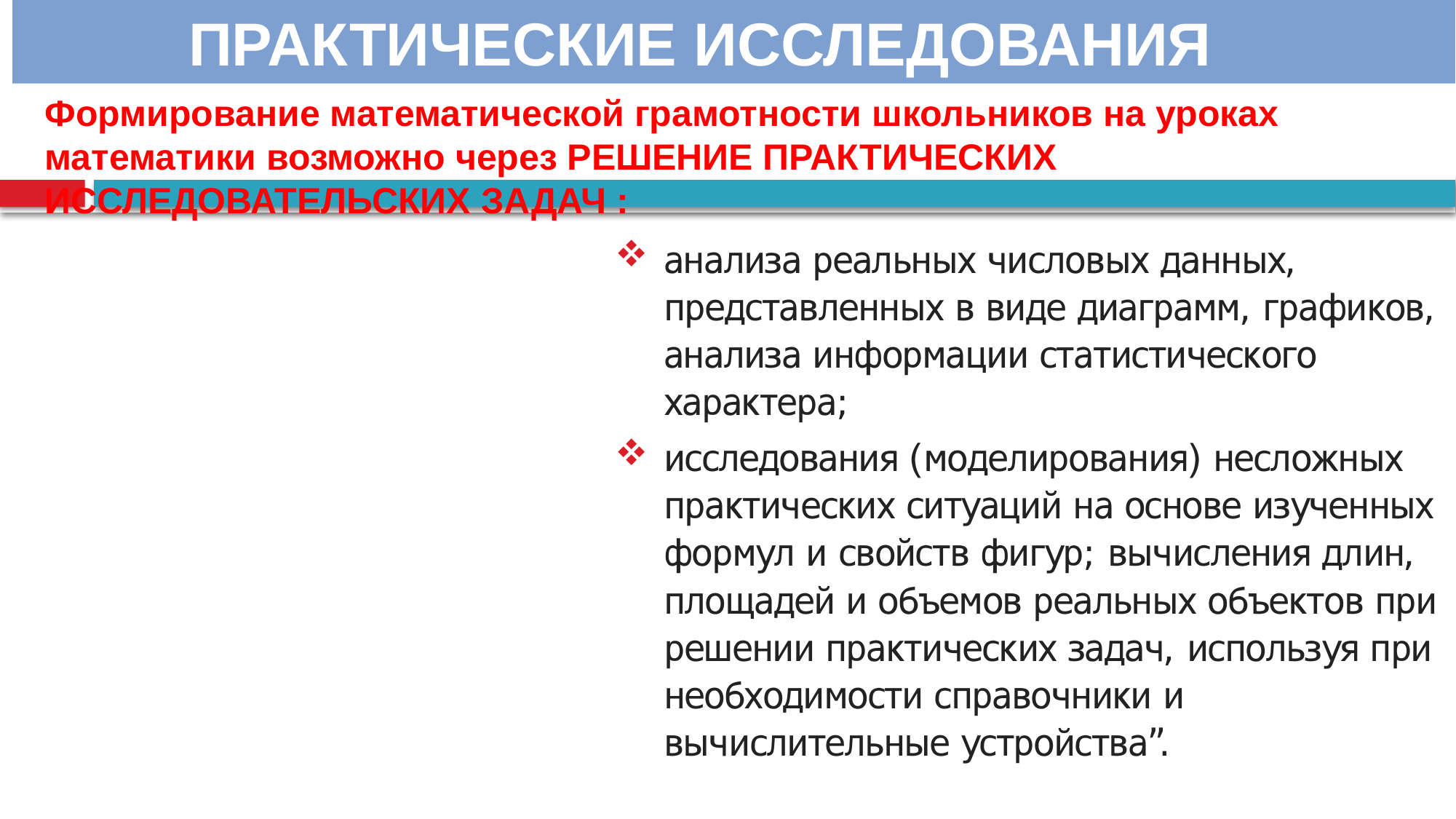

ПРАКТИЧЕСКИЕ ИССЛЕДОВАНИЯ
Формирование математической грамотности школьников на уроках математики возможно через РЕШЕНИЕ ПРАКТИЧЕСКИХ ИССЛЕДОВАТЕЛЬСКИХ ЗАДАЧ :
анализа реальных числовых данных, представленных в виде диаграмм, графиков, анализа информации статистического характера;
исследования (моделирования) несложных практических ситуаций на основе изученных формул и свойств фигур; вычисления длин, площадей и объемов реальных объектов при решении практических задач, используя при необходимости справочники и вычислительные устройства”.